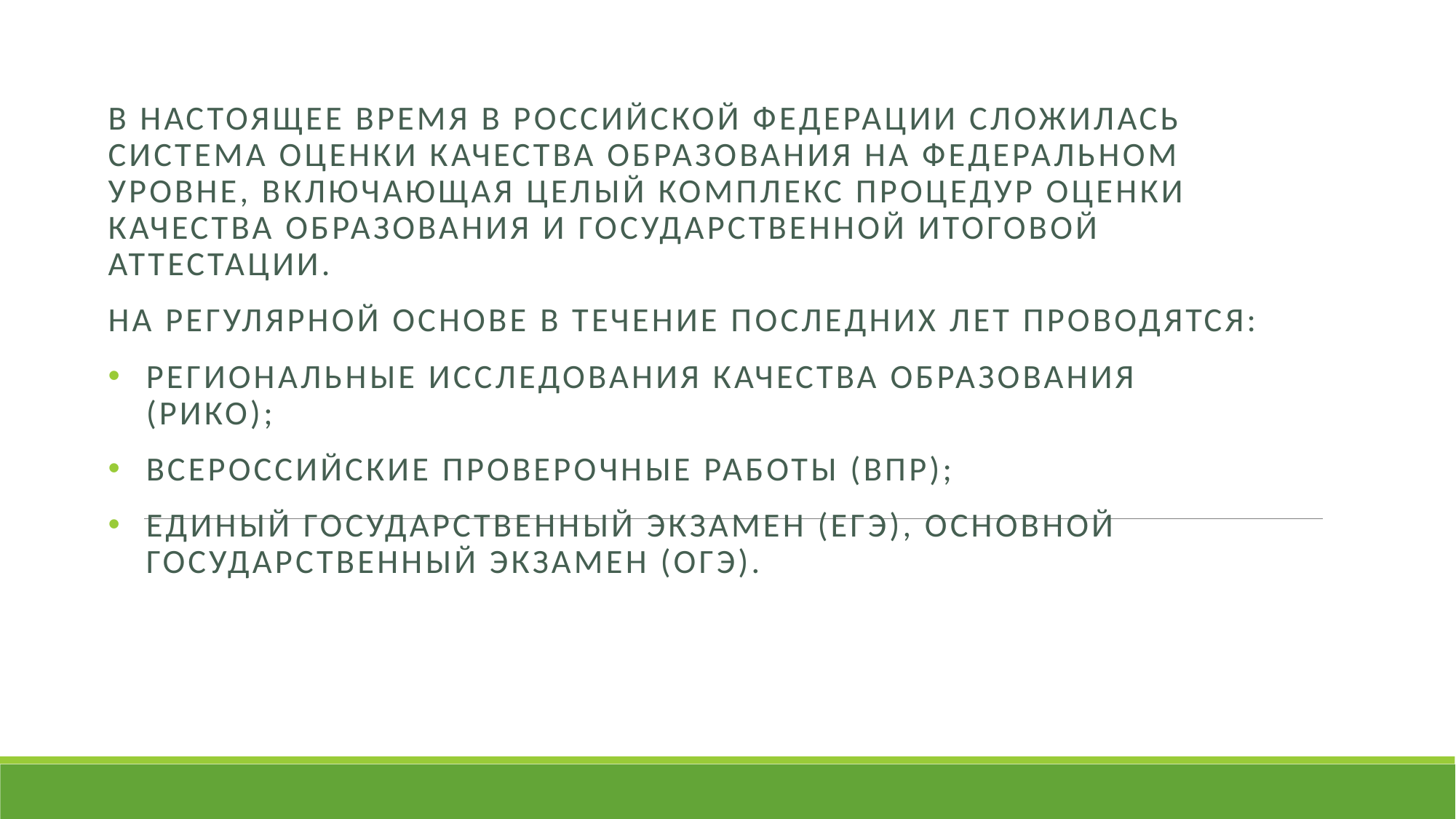

#
В настоящее время в Российской Федерации сложилась система оценки качества образования на федеральном уровне, включающая целый комплекс процедур оценки качества образования и государственной итоговой аттестации.
На регулярной основе в течение последних лет проводятся:
региональные исследования качества образования (РИКО);
всероссийские проверочные работы (ВПР);
единый государственный экзамен (ЕГЭ), основной государственный экзамен (ОГЭ).